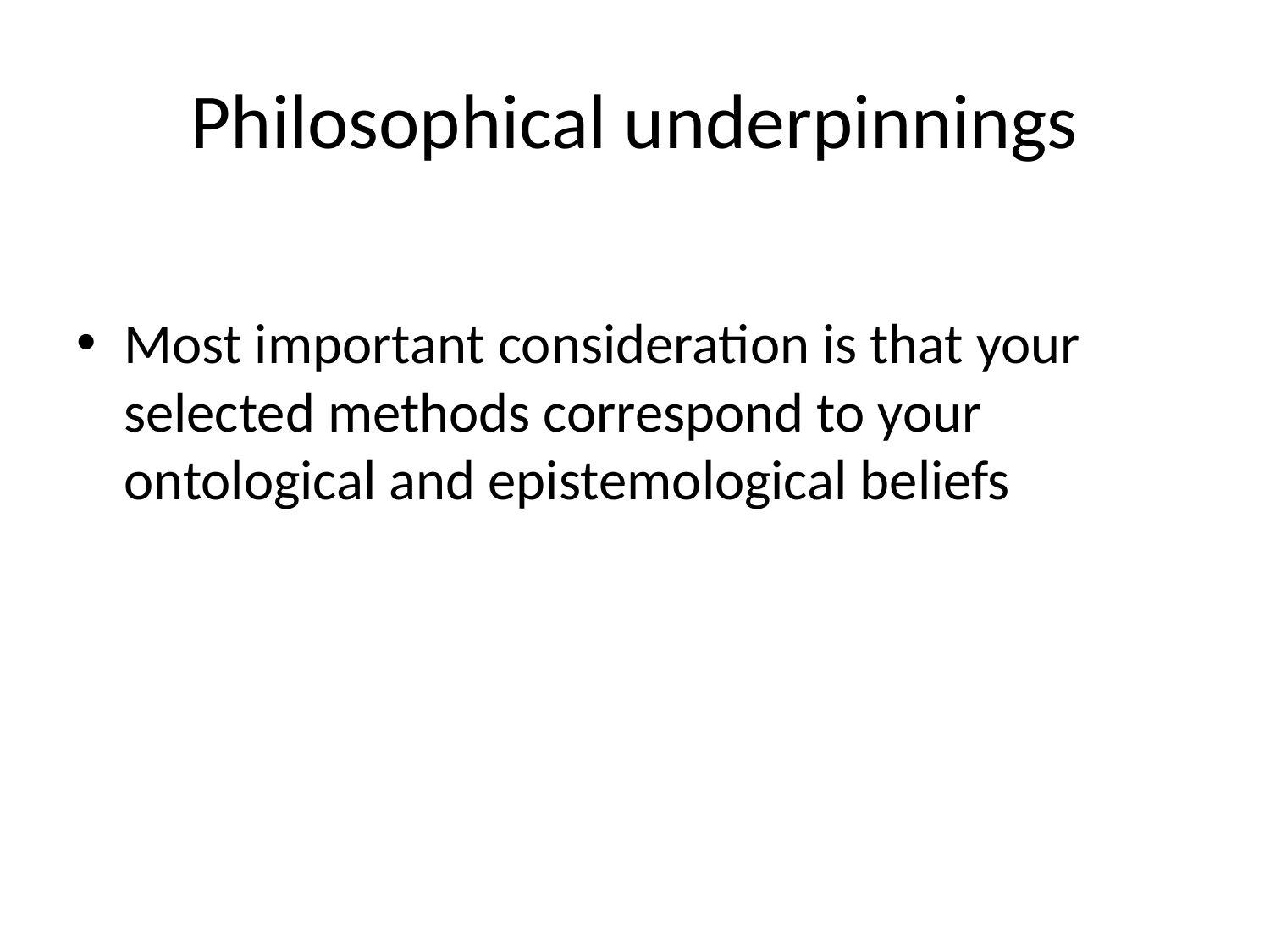

# Philosophical underpinnings

Most important consideration is that your selected methods correspond to your ontological and epistemological beliefs